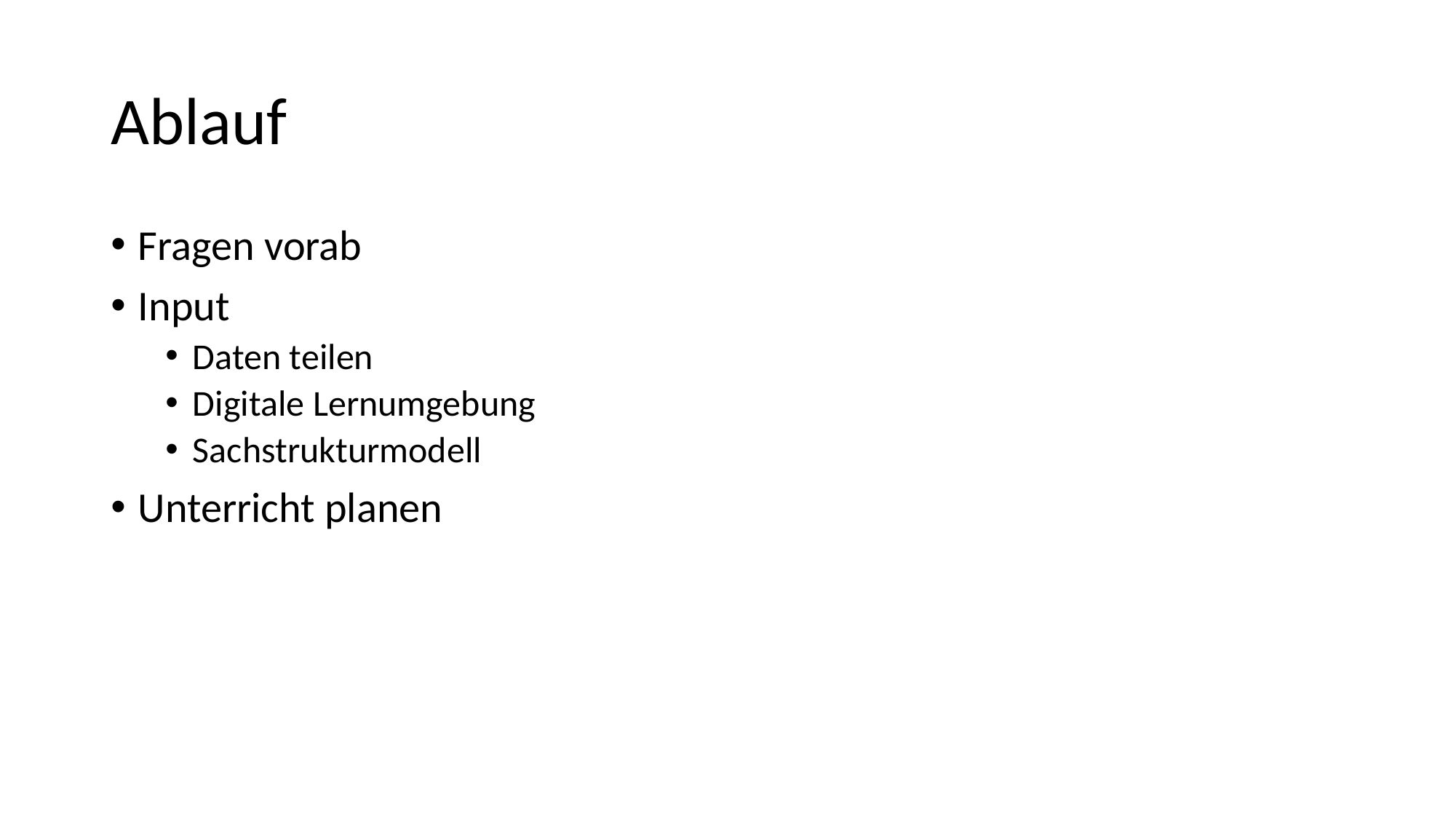

# Ablauf
Fragen vorab
Input
Daten teilen
Digitale Lernumgebung
Sachstrukturmodell
Unterricht planen